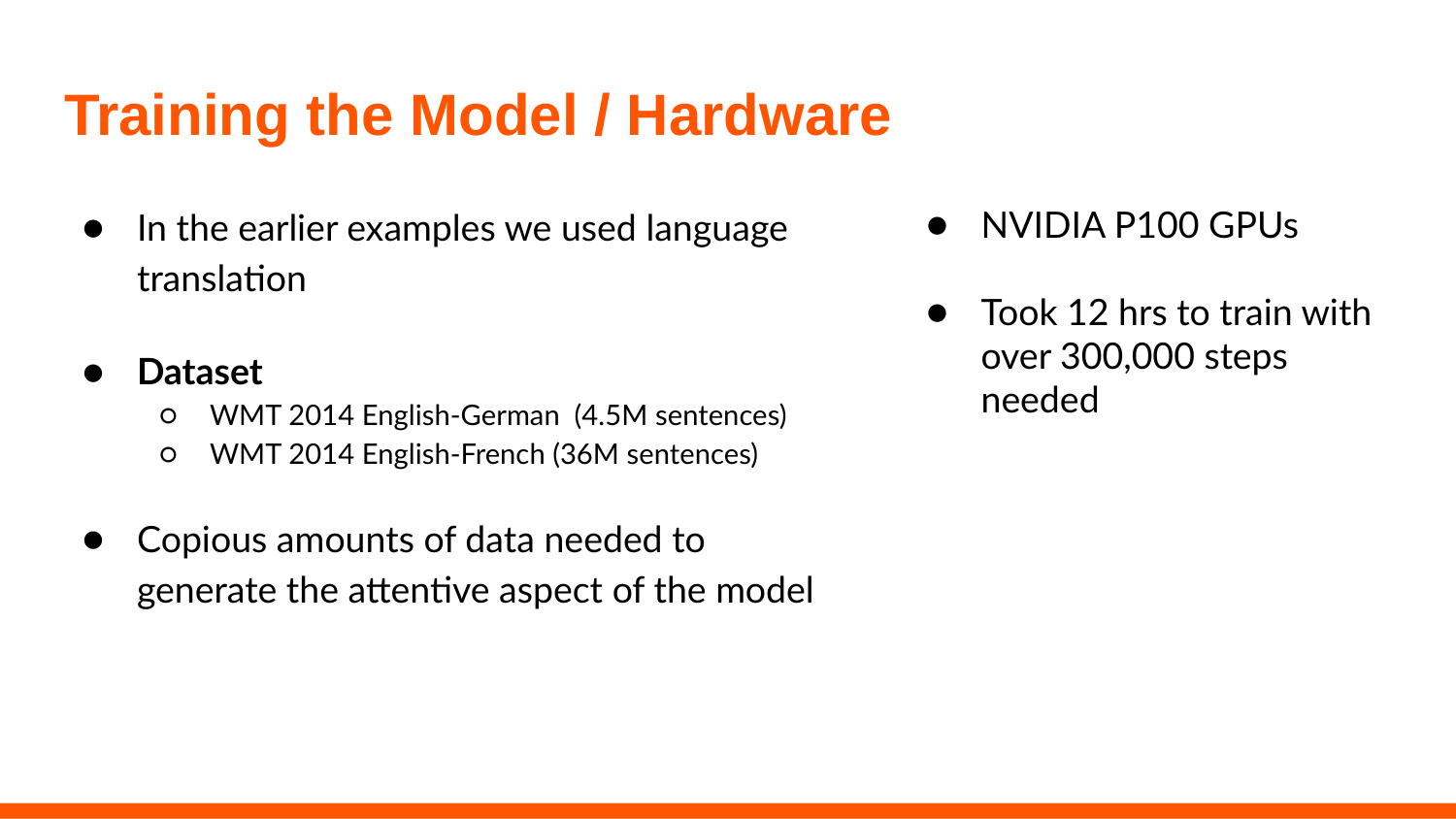

# Training the Model / Hardware
In the earlier examples we used language translation
Dataset
WMT 2014 English-German  (4.5M sentences)
WMT 2014 English-French (36M sentences)
Copious amounts of data needed to generate the attentive aspect of the model
NVIDIA P100 GPUs
Took 12 hrs to train with over 300,000 steps needed